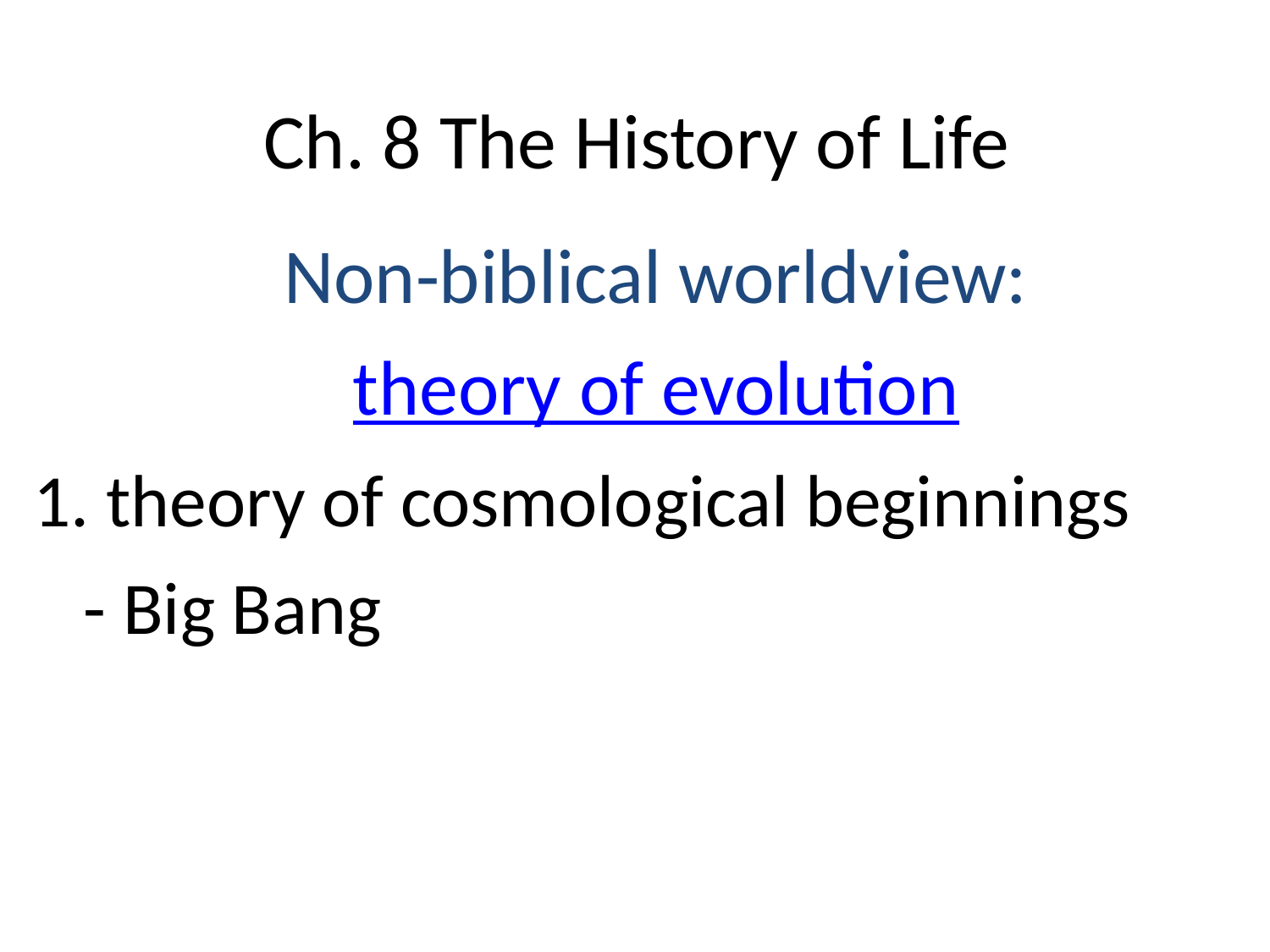

# Ch. 8 The History of Life

Non-biblical worldview:
theory of evolution
 theory of cosmological beginnings
   - Big Bang